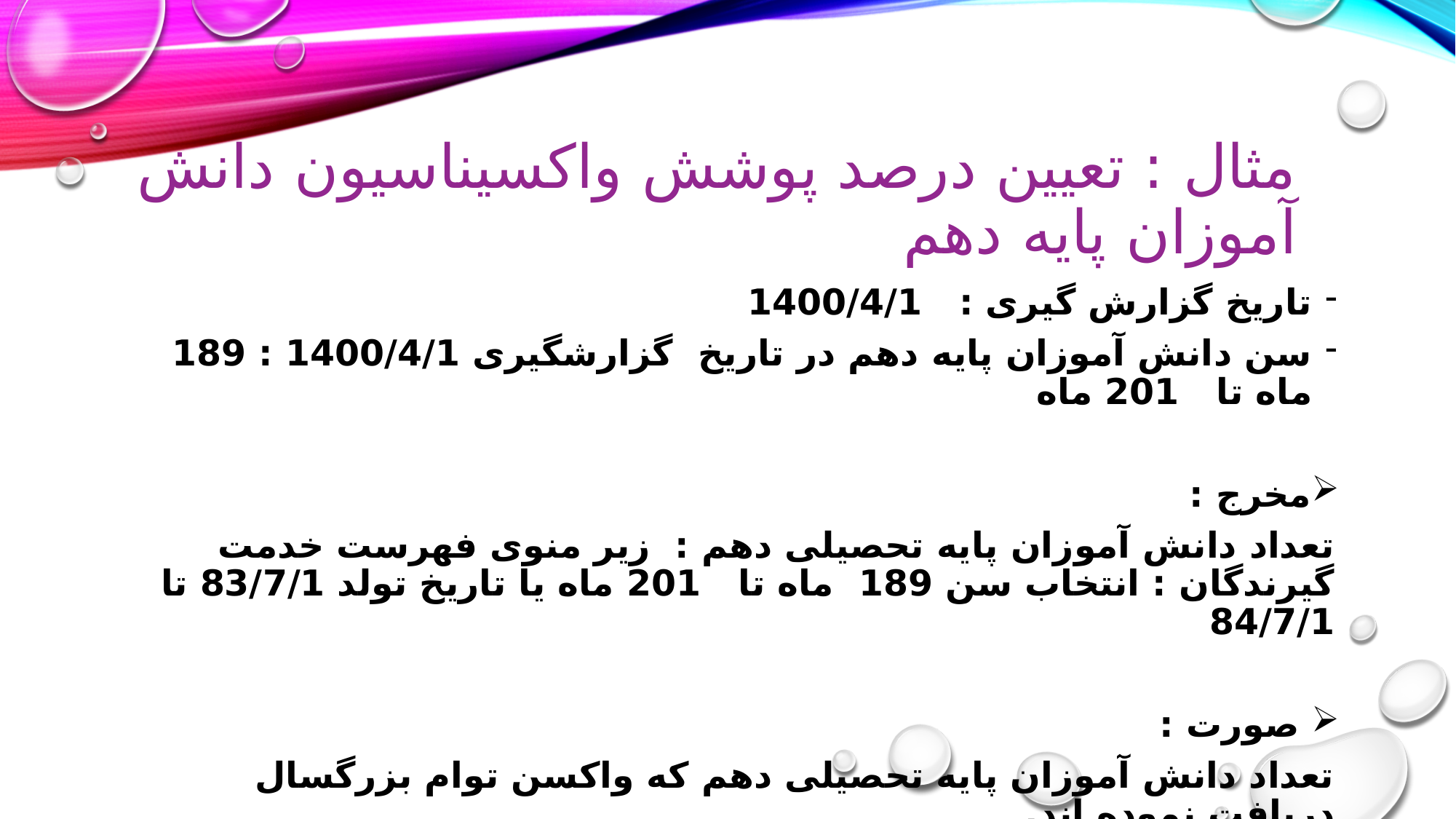

# مثال : تعیین درصد پوشش واکسیناسیون دانش آموزان پایه دهم
تاریخ گزارش گیری :   1400/4/1
سن دانش آموزان پایه دهم در تاریخ  گزارشگیری 1400/4/1 : 189   ماه تا   201 ماه

مخرج :
تعداد دانش آموزان پایه تحصیلی دهم :  زیر منوی فهرست خدمت گیرندگان : انتخاب سن 189  ماه تا   201 ماه یا تاریخ تولد 83/7/1 تا 84/7/1

 صورت :
تعداد دانش آموزان پایه تحصیلی دهم که واکسن توام بزرگسال دریافت نموده اند.